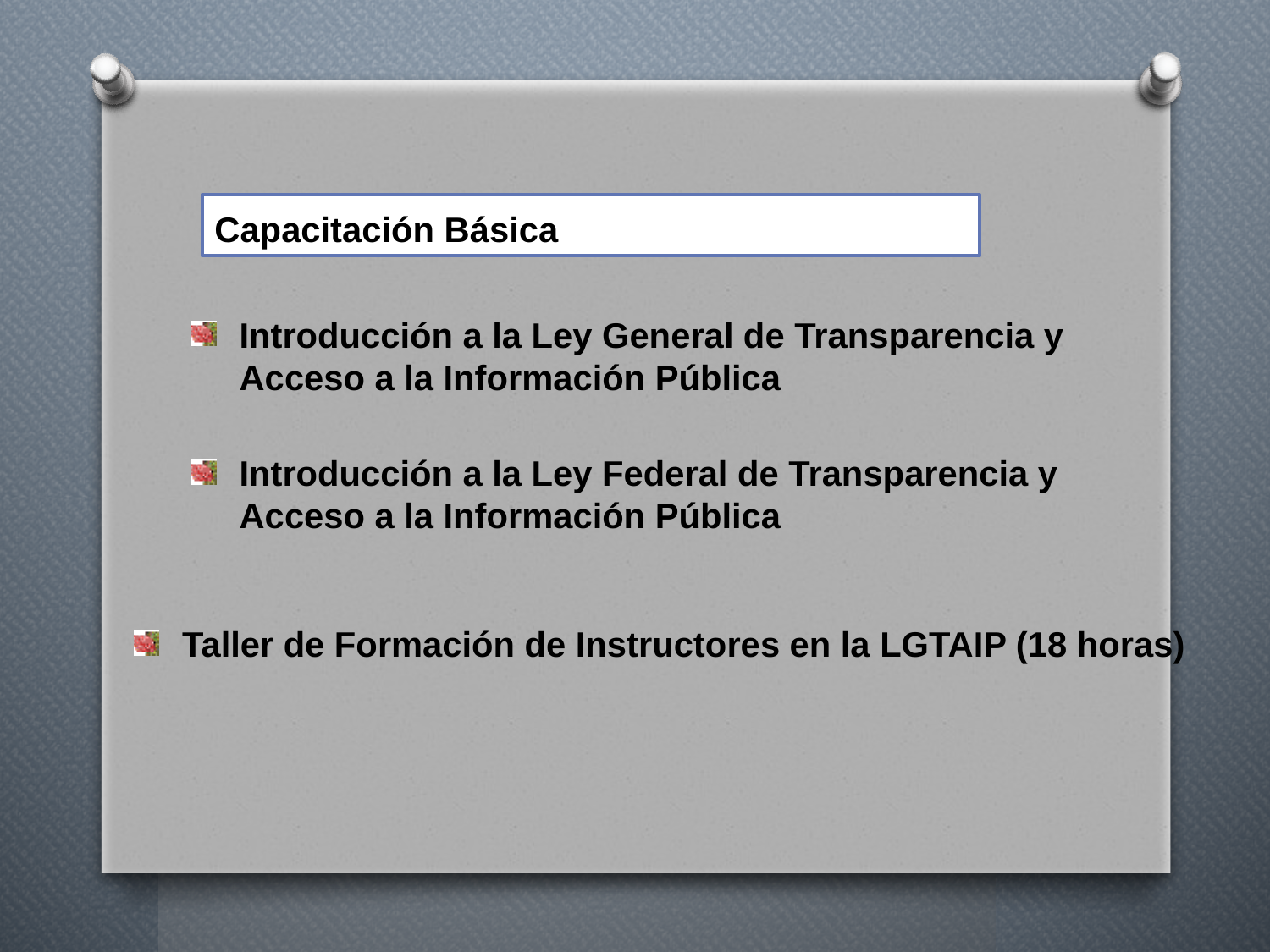

Capacitación Básica
Introducción a la Ley General de Transparencia y Acceso a la Información Pública

Introducción a la Ley Federal de Transparencia y Acceso a la Información Pública
Taller de Formación de Instructores en la LGTAIP (18 horas)